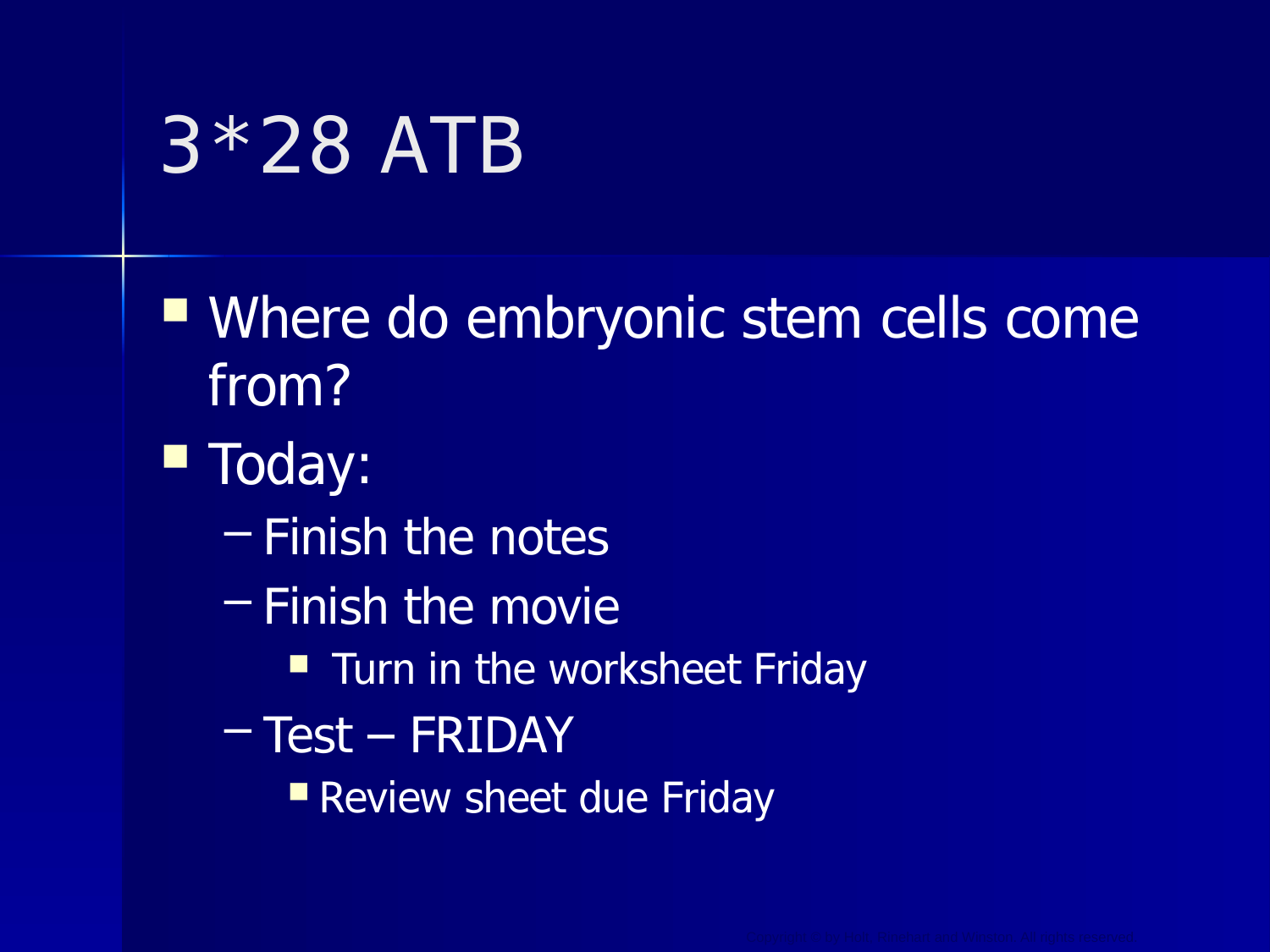

# 3*28 ATB
Where do embryonic stem cells come from?
Today:
Finish the notes
Finish the movie
 Turn in the worksheet Friday
Test – FRIDAY
Review sheet due Friday